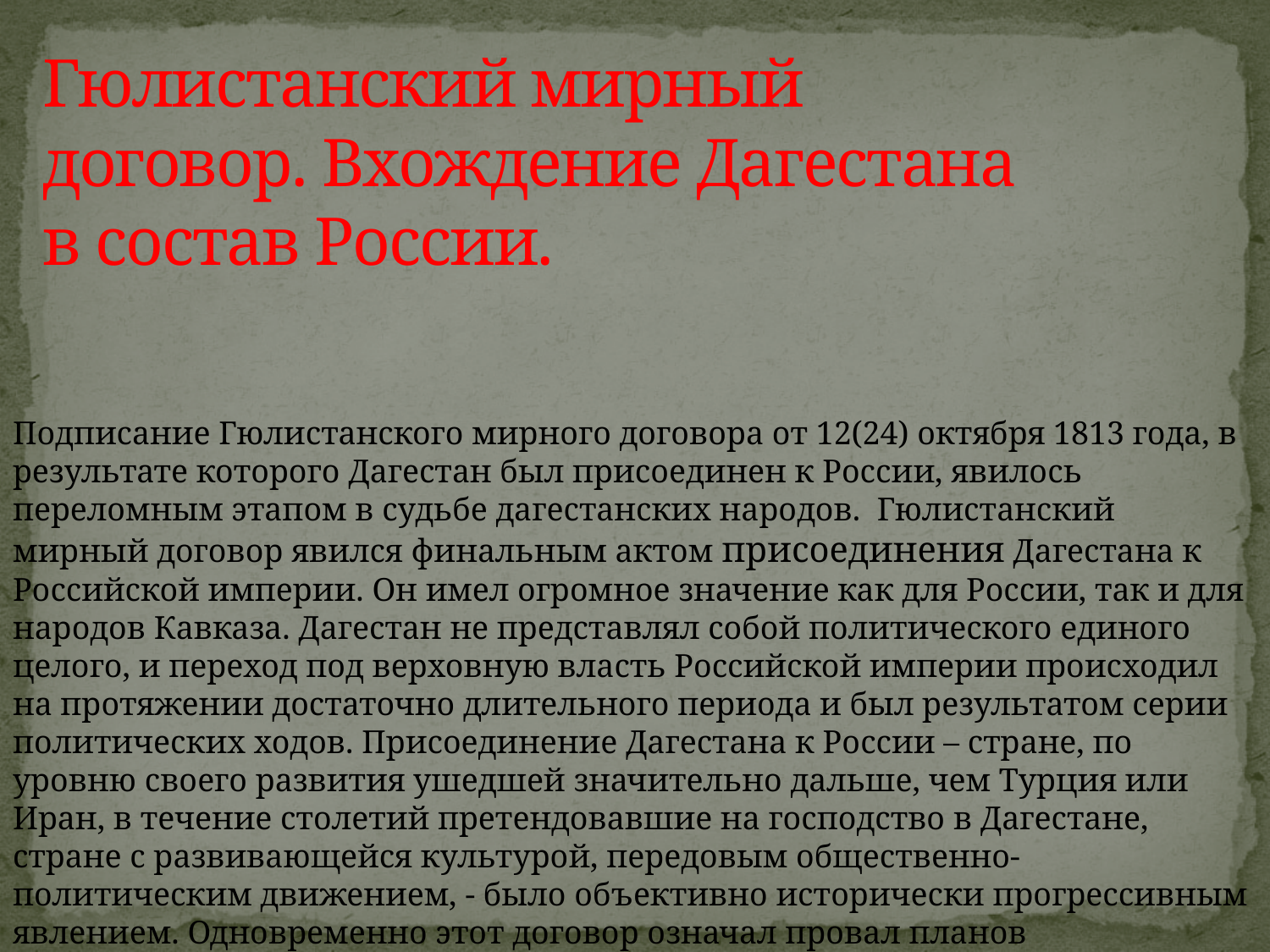

Гюлистанский мирный договор. Вхождение Дагестана в состав России.
Подписание Гюлистанского мирного договора от 12(24) октября 1813 года, в результате которого Дагестан был присоединен к России, явилось переломным этапом в судьбе дагестанских народов.  Гюлистанский мирный договор явился финальным актом присоединения Дагестана к Российской империи. Он имел огромное значение как для России, так и для народов Кавказа. Дагестан не представлял собой политического единого целого, и переход под верховную власть Российской империи происходил на протяжении достаточно длительного периода и был результатом серии политических ходов. Присоединение Дагестана к России – стране, по уровню своего развития ушедшей значительно дальше, чем Турция или Иран, в течение столетий претендовавшие на господство в Дагестане, стране с развивающейся культурой, передовым общественно-политическим движением, - было объективно исторически прогрессивным явлением. Одновременно этот договор означал провал планов Великобритании и Франции в отношении включения Кавказа в свои сферы влияния.